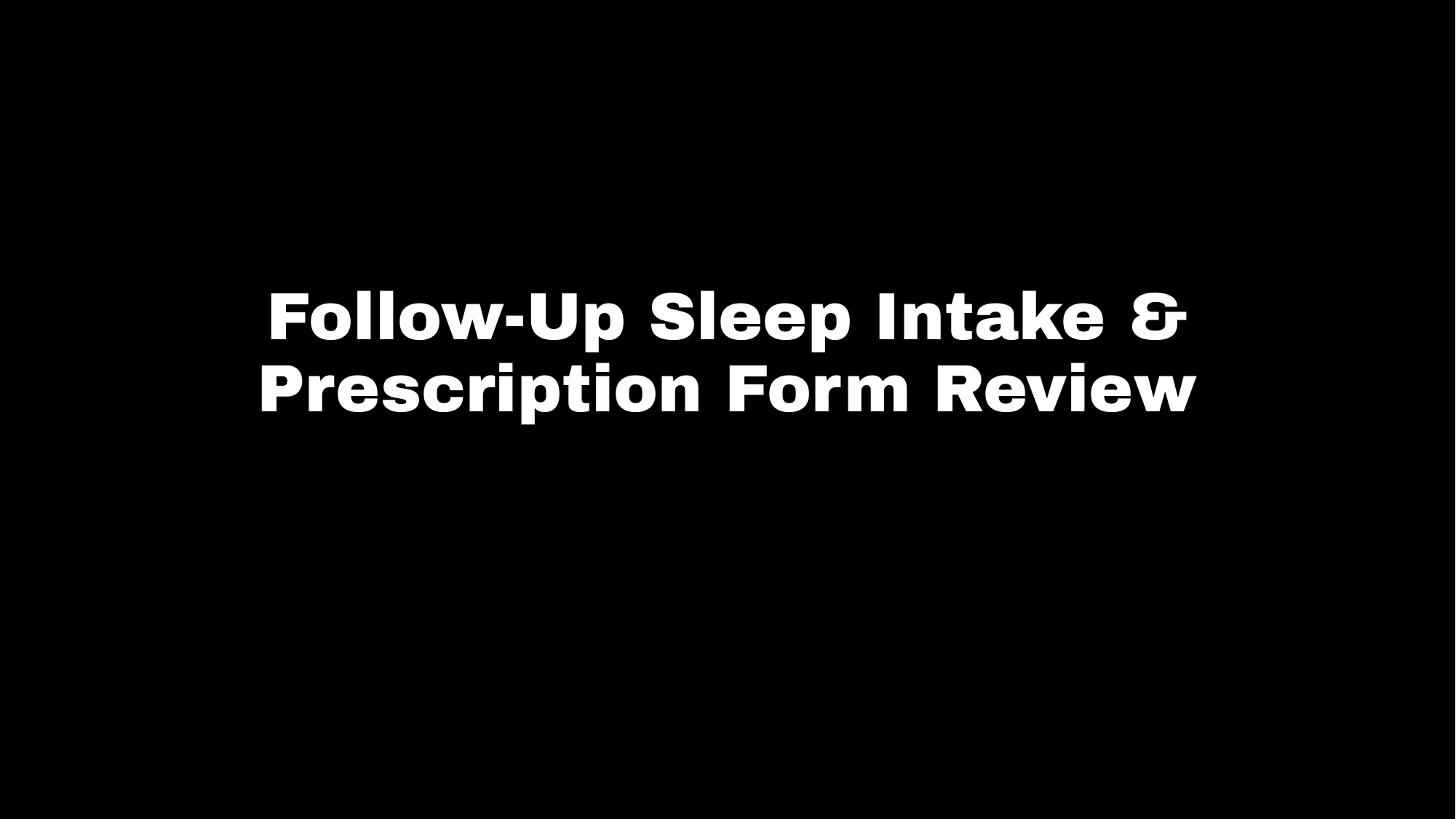

# Follow-Up Sleep Intake & Prescription Form Review